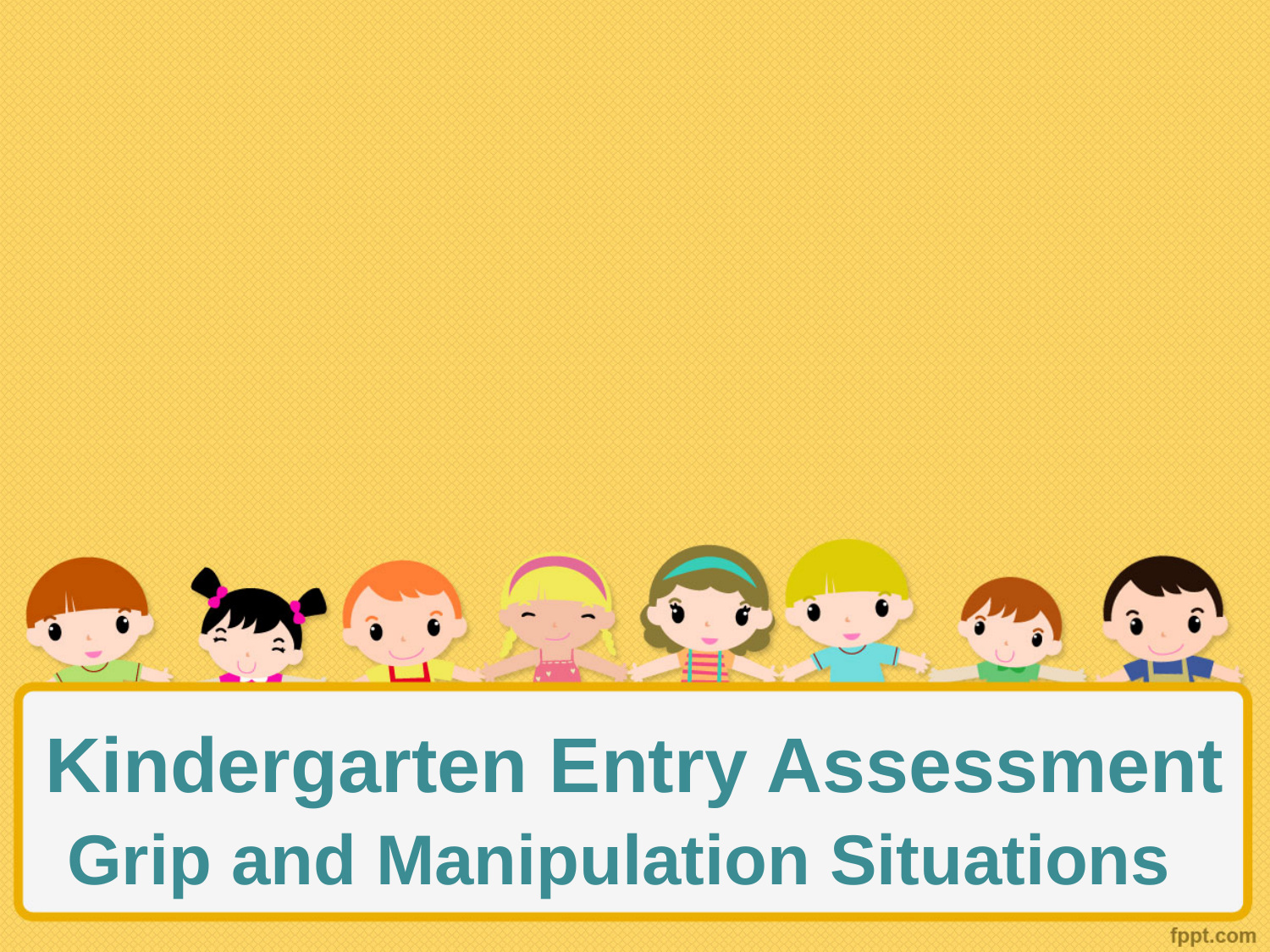

# Kindergarten Entry Assessment
Grip and Manipulation Situations